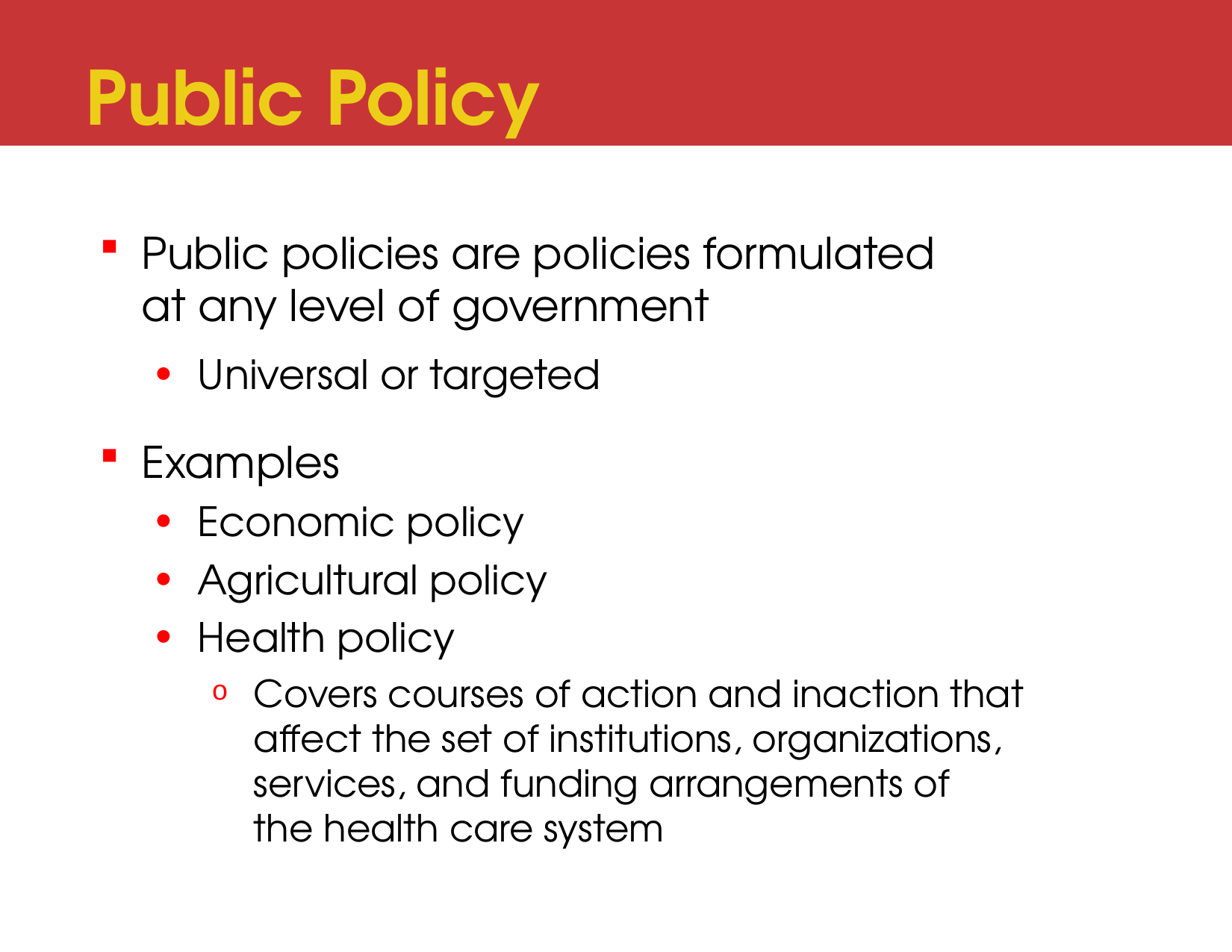

# Public Policy

Public policies are policies formulated
at any level of government
Universal or targeted
Examples
Economic policy
Agricultural policy
Health policy
Covers courses of action and inaction that affect the set of institutions, organizations, services, and funding arrangements of
the health care system